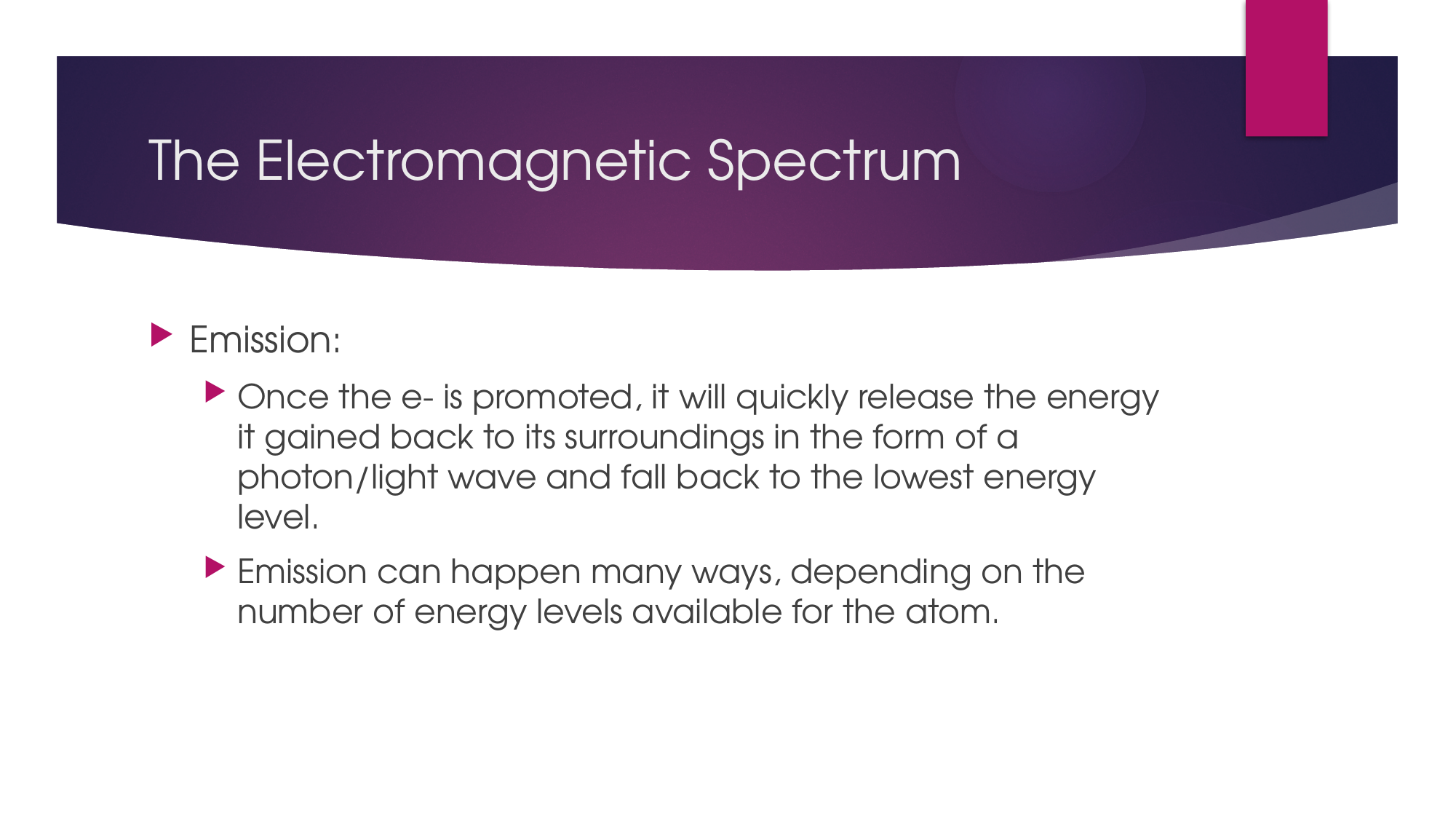

# The Electromagnetic Spectrum
Emission:
Once the e- is promoted, it will quickly release the energy it gained back to its surroundings in the form of a photon/light wave and fall back to the lowest energy level.
Emission can happen many ways, depending on the number of energy levels available for the atom.